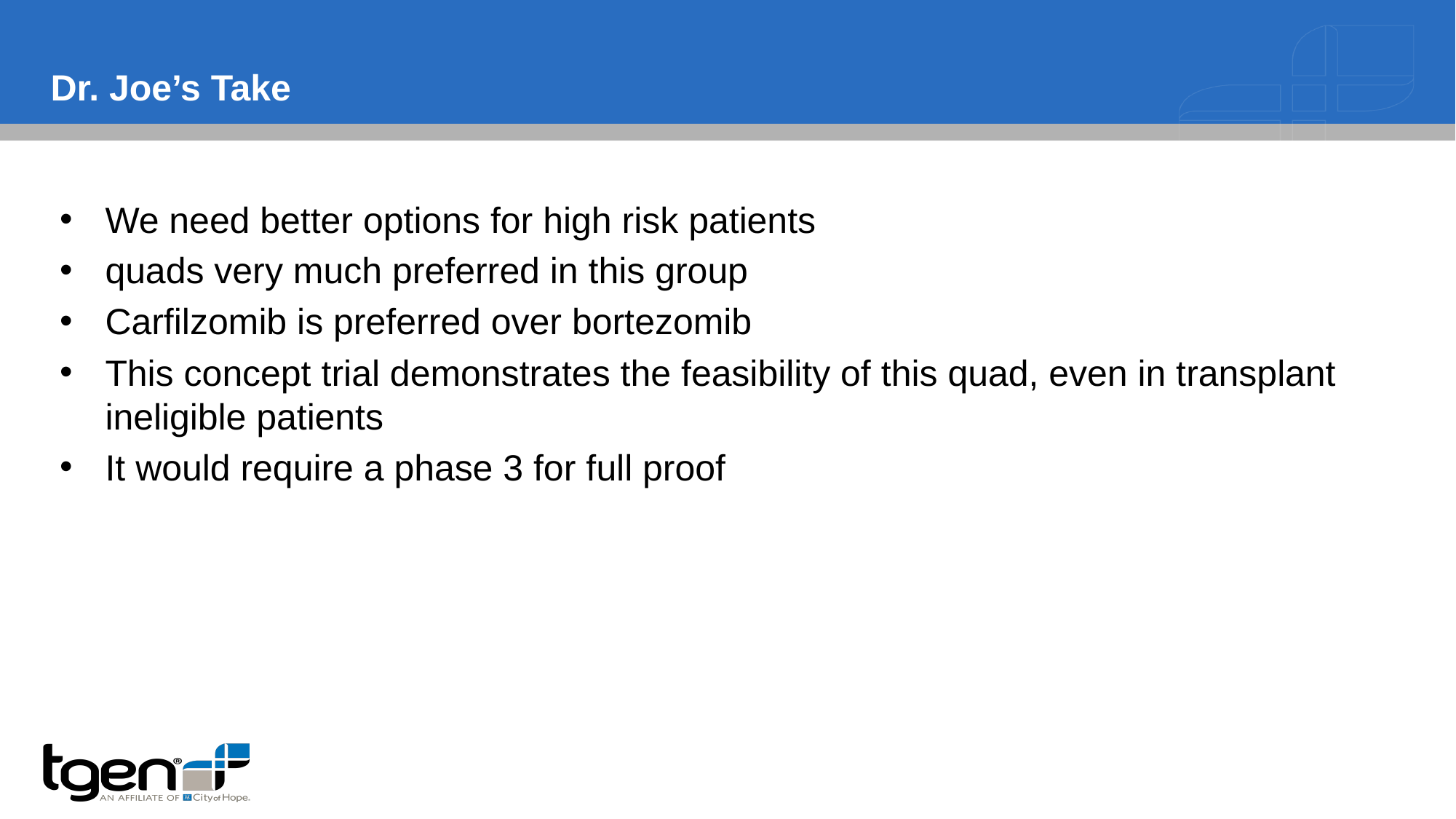

# Dr. Joe’s Take
We need better options for high risk patients
quads very much preferred in this group
Carfilzomib is preferred over bortezomib
This concept trial demonstrates the feasibility of this quad, even in transplant ineligible patients
It would require a phase 3 for full proof